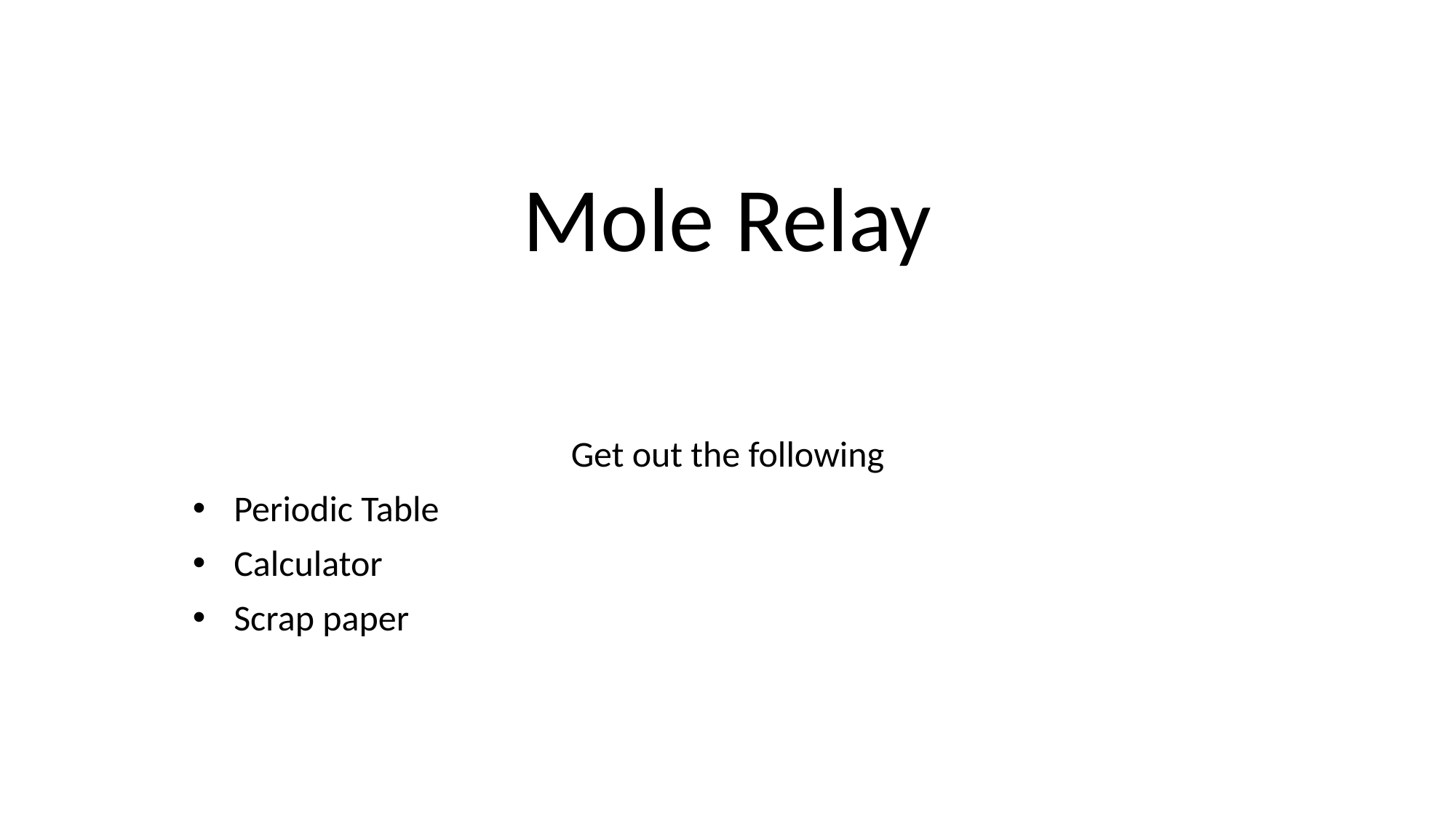

# Mole Relay
Get out the following
Periodic Table
Calculator
Scrap paper